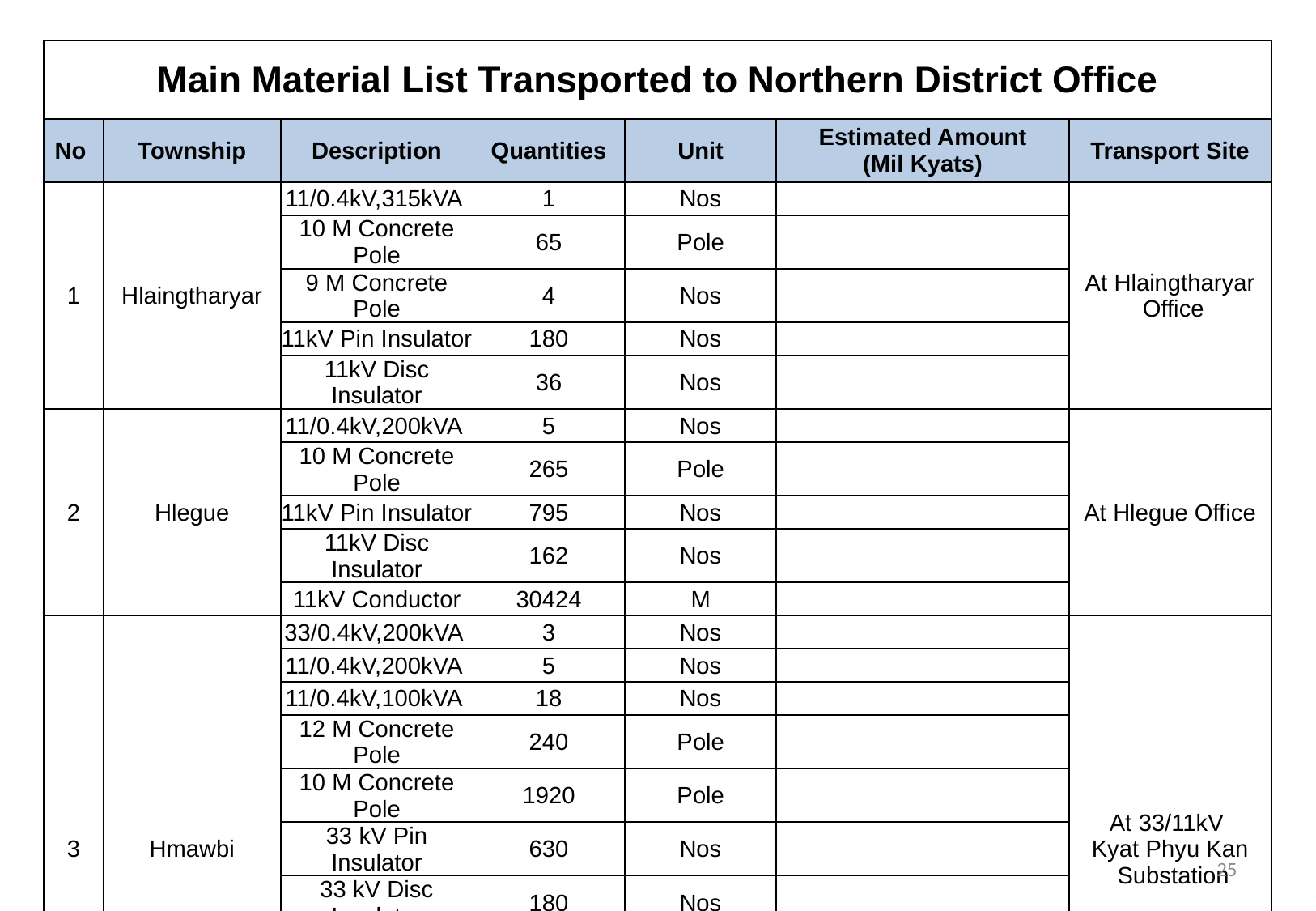

| Main Material List Transported to Northern District Office |  |  |  |  |  |  |
| --- | --- | --- | --- | --- | --- | --- |
| No | Township | Description | Quantities | Unit | Estimated Amount (Mil Kyats) | Transport Site |
| 1 | Hlaingtharyar | 11/0.4kV,315kVA | 1 | Nos |  | At Hlaingtharyar Office |
|  |  | 10 M Concrete Pole | 65 | Pole |  |  |
|  |  | 9 M Concrete Pole | 4 | Nos |  |  |
|  |  | 11kV Pin Insulator | 180 | Nos |  |  |
|  |  | 11kV Disc Insulator | 36 | Nos |  |  |
| 2 | Hlegue | 11/0.4kV,200kVA | 5 | Nos |  | At Hlegue Office |
|  |  | 10 M Concrete Pole | 265 | Pole |  |  |
|  |  | 11kV Pin Insulator | 795 | Nos |  |  |
|  |  | 11kV Disc Insulator | 162 | Nos |  |  |
|  |  | 11kV Conductor | 30424 | M |  |  |
| 3 | Hmawbi | 33/0.4kV,200kVA | 3 | Nos |  | At 33/11kV Kyat Phyu Kan Substation |
|  |  | 11/0.4kV,200kVA | 5 | Nos |  |  |
|  |  | 11/0.4kV,100kVA | 18 | Nos |  |  |
|  |  | 12 M Concrete Pole | 240 | Pole |  |  |
|  |  | 10 M Concrete Pole | 1920 | Pole |  |  |
|  |  | 33 kV Pin Insulator | 630 | Nos |  |  |
|  |  | 33 kV Disc Insulator | 180 | Nos |  |  |
|  |  | 11kV Pin Insulator | 5040 | Nos |  |  |
|  |  | 11kV Disc Insulator | 1440 | Nos |  |  |
|  |  | 33 kV Conductor | 10560 | M |  |  |
|  |  | 11 kV Conductor | 278080 | M |  |  |
25